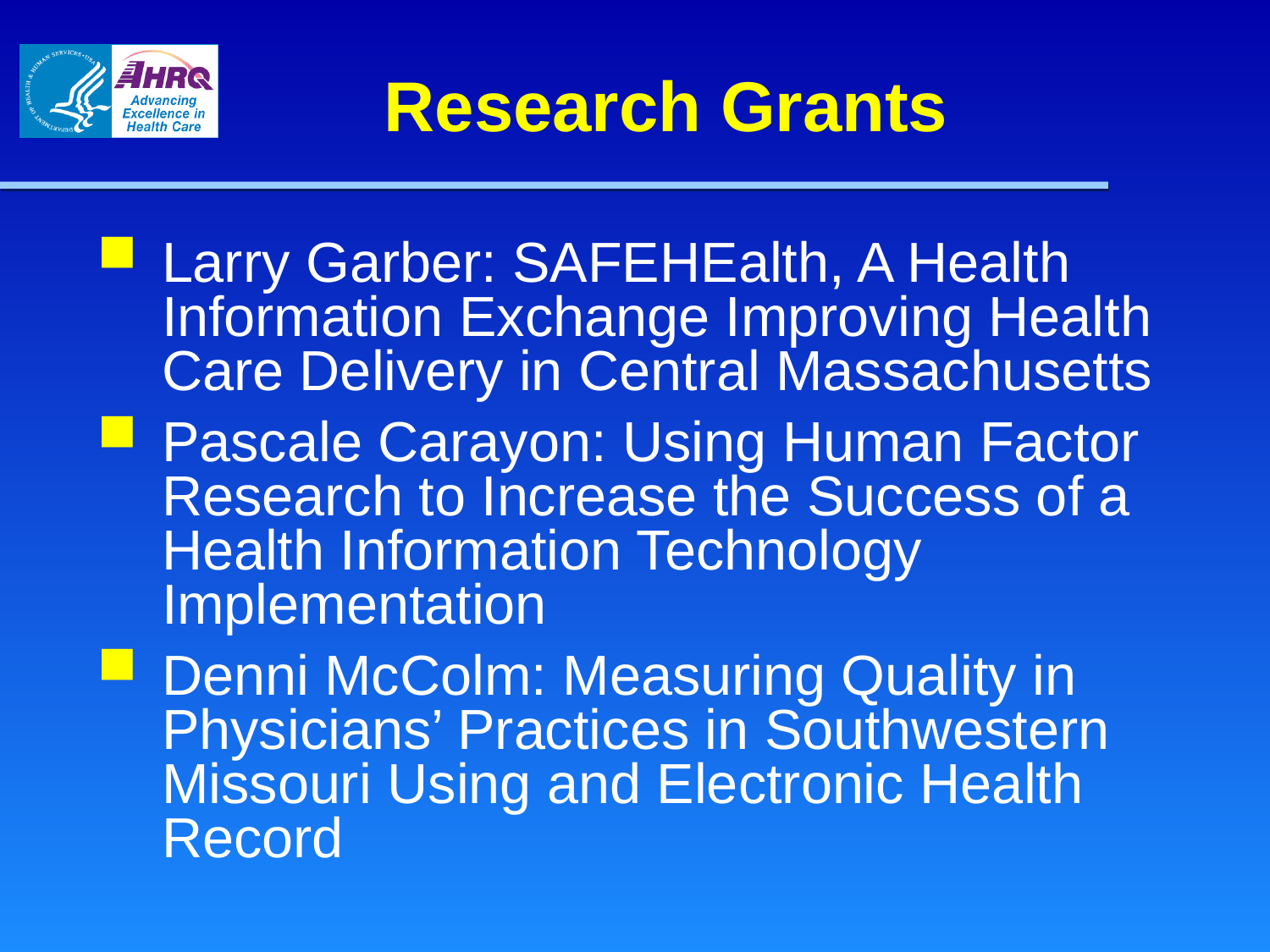

# Research Grants
Larry Garber: SAFEHEalth, A Health Information Exchange Improving Health Care Delivery in Central Massachusetts
Pascale Carayon: Using Human Factor Research to Increase the Success of a Health Information Technology Implementation
Denni McColm: Measuring Quality in Physicians’ Practices in Southwestern Missouri Using and Electronic Health Record